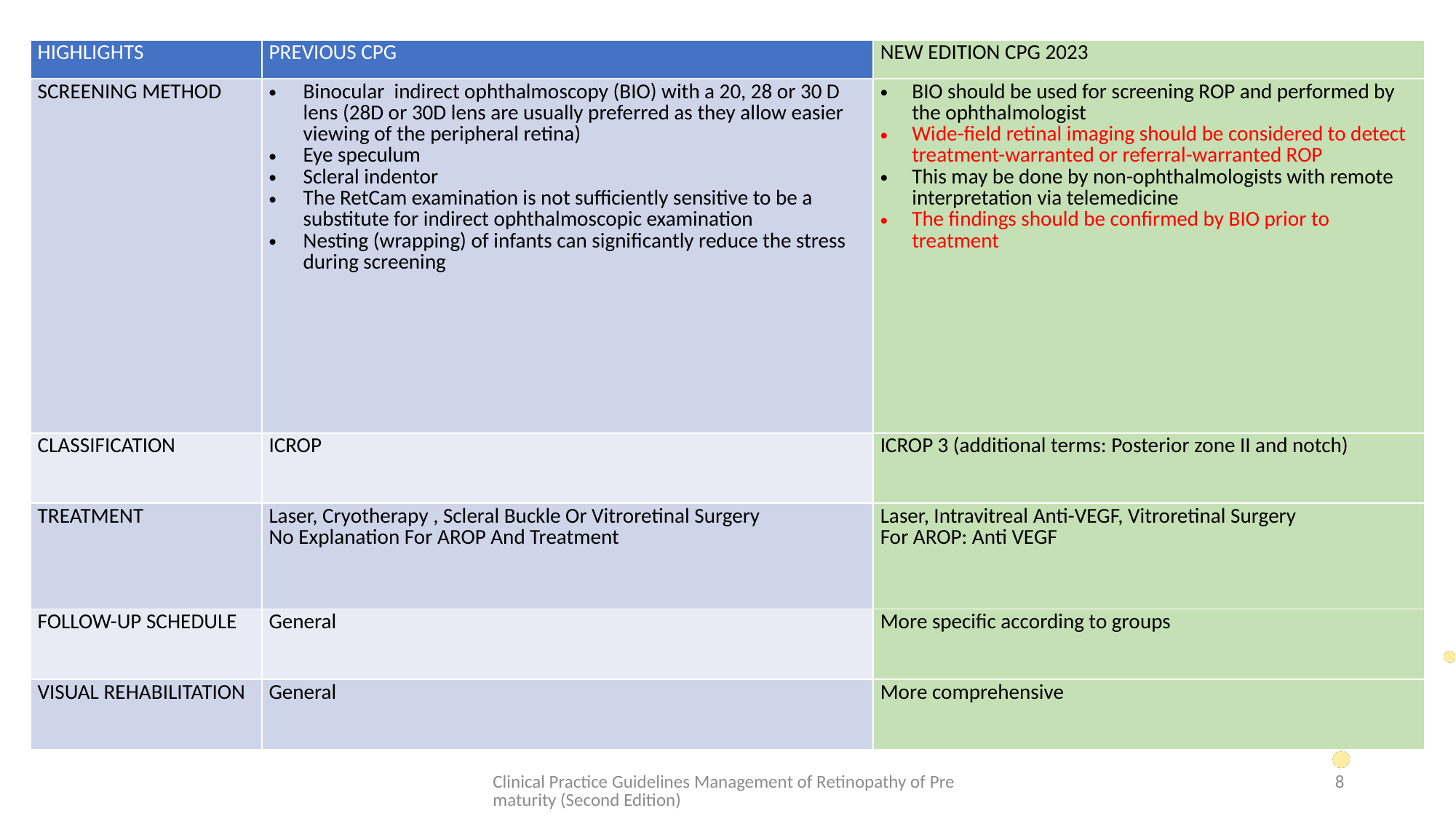

| HIGHLIGHTS | PREVIOUS CPG | NEW EDITION CPG 2023 |
| --- | --- | --- |
| SCREENING METHOD | Binocular indirect ophthalmoscopy (BIO) with a 20, 28 or 30 D lens (28D or 30D lens are usually preferred as they allow easier viewing of the peripheral retina) Eye speculum Scleral indentor The RetCam examination is not sufficiently sensitive to be a substitute for indirect ophthalmoscopic examination Nesting (wrapping) of infants can significantly reduce the stress during screening | BIO should be used for screening ROP and performed by the ophthalmologist Wide-field retinal imaging should be considered to detect treatment-warranted or referral-warranted ROP This may be done by non-ophthalmologists with remote interpretation via telemedicine The findings should be confirmed by BIO prior to treatment |
| CLASSIFICATION | ICROP | ICROP 3 (additional terms: Posterior zone II and notch) |
| TREATMENT | Laser, Cryotherapy , Scleral Buckle Or Vitroretinal Surgery No Explanation For AROP And Treatment | Laser, Intravitreal Anti-VEGF, Vitroretinal Surgery For AROP: Anti VEGF |
| FOLLOW-UP SCHEDULE | General | More specific according to groups |
| VISUAL REHABILITATION | General | More comprehensive |

Clinical Practice Guidelines Management of Retinopathy of Prematurity (Second Edition)
8